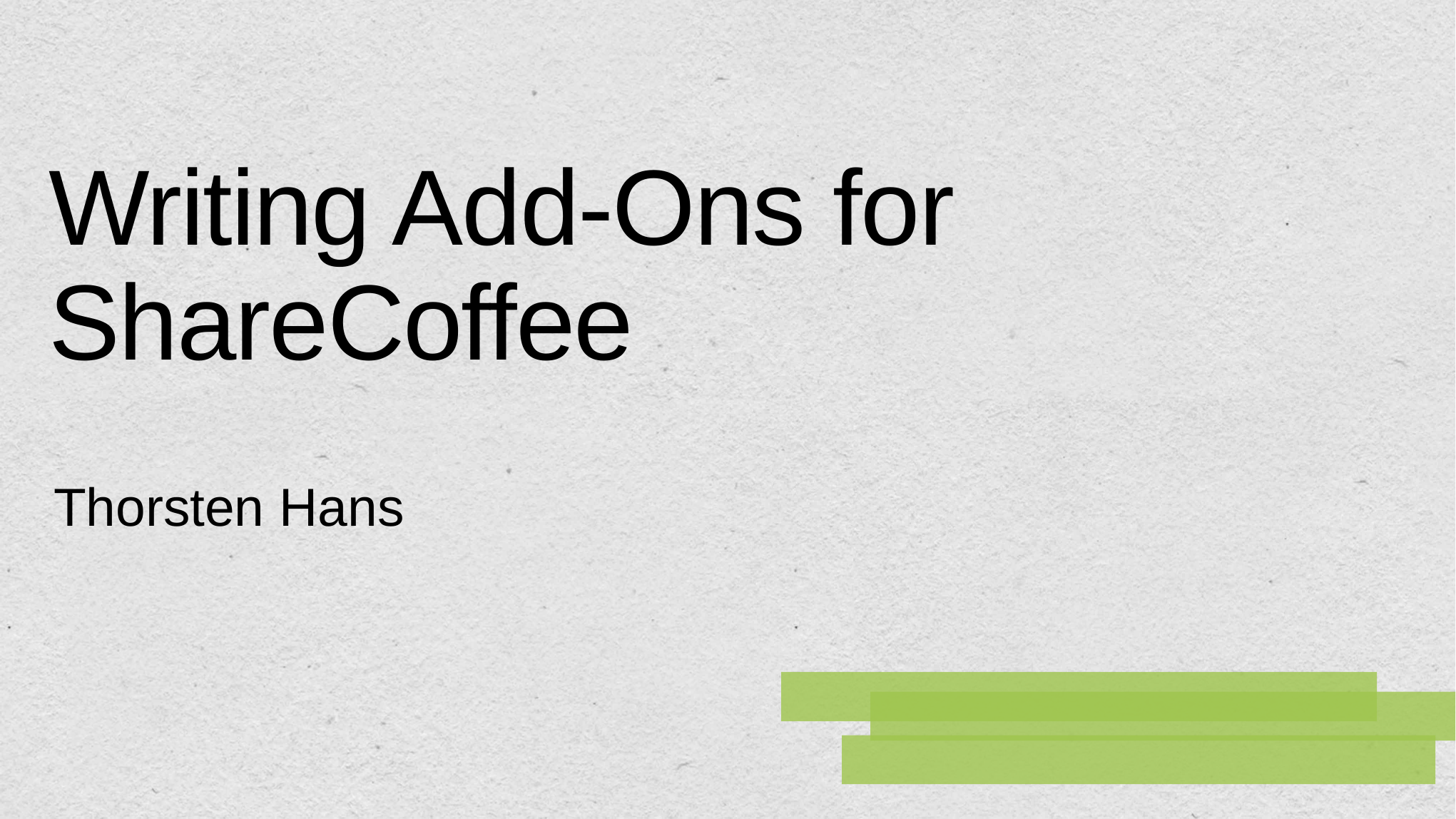

# Writing Add-Ons for ShareCoffee
Thorsten Hans